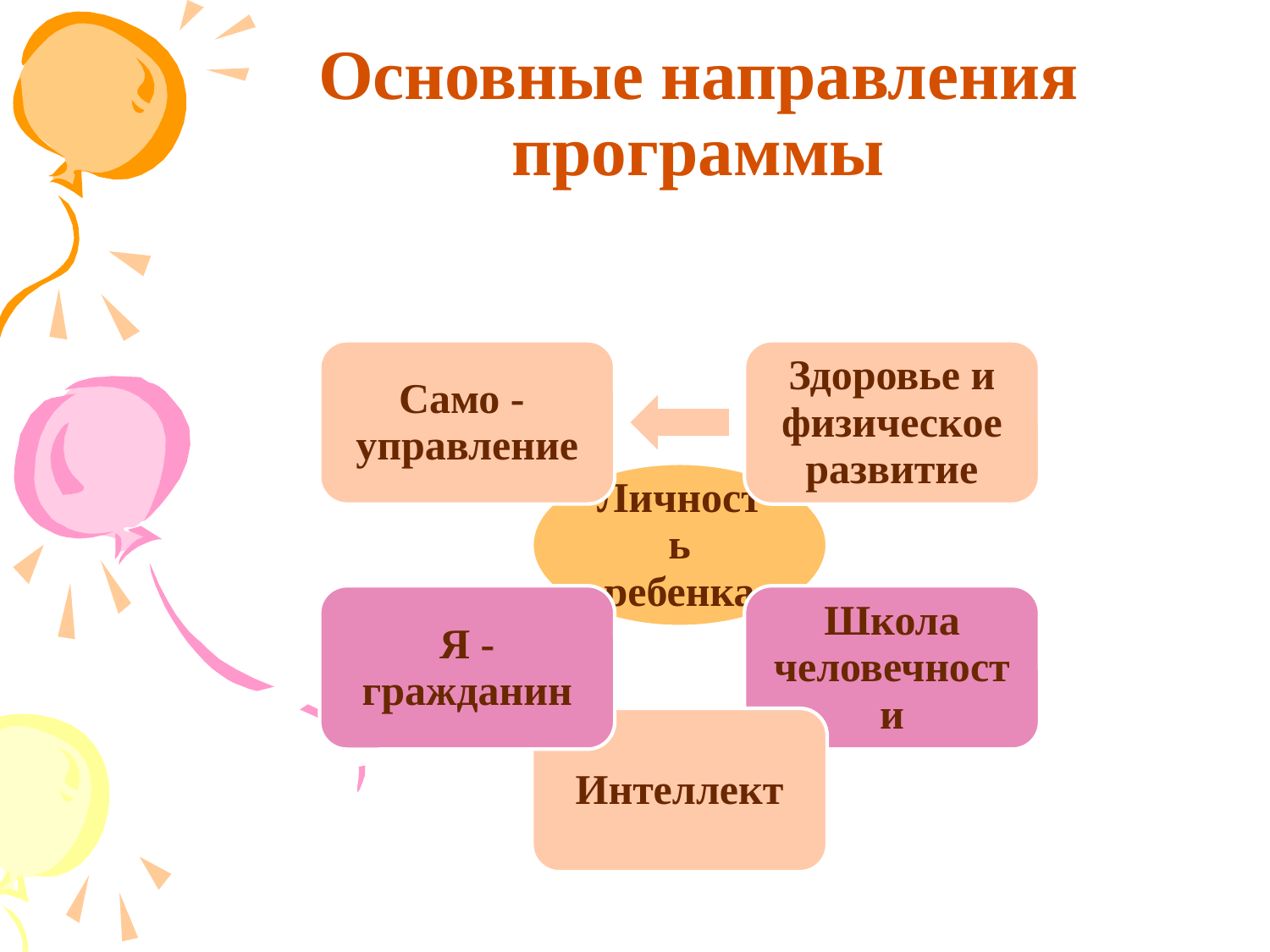

# Основные направления программы
Личность
ребенка
Здоровье и физическое развитие
Школа человечности
Интеллект
Я - гражданин
Само -
управление